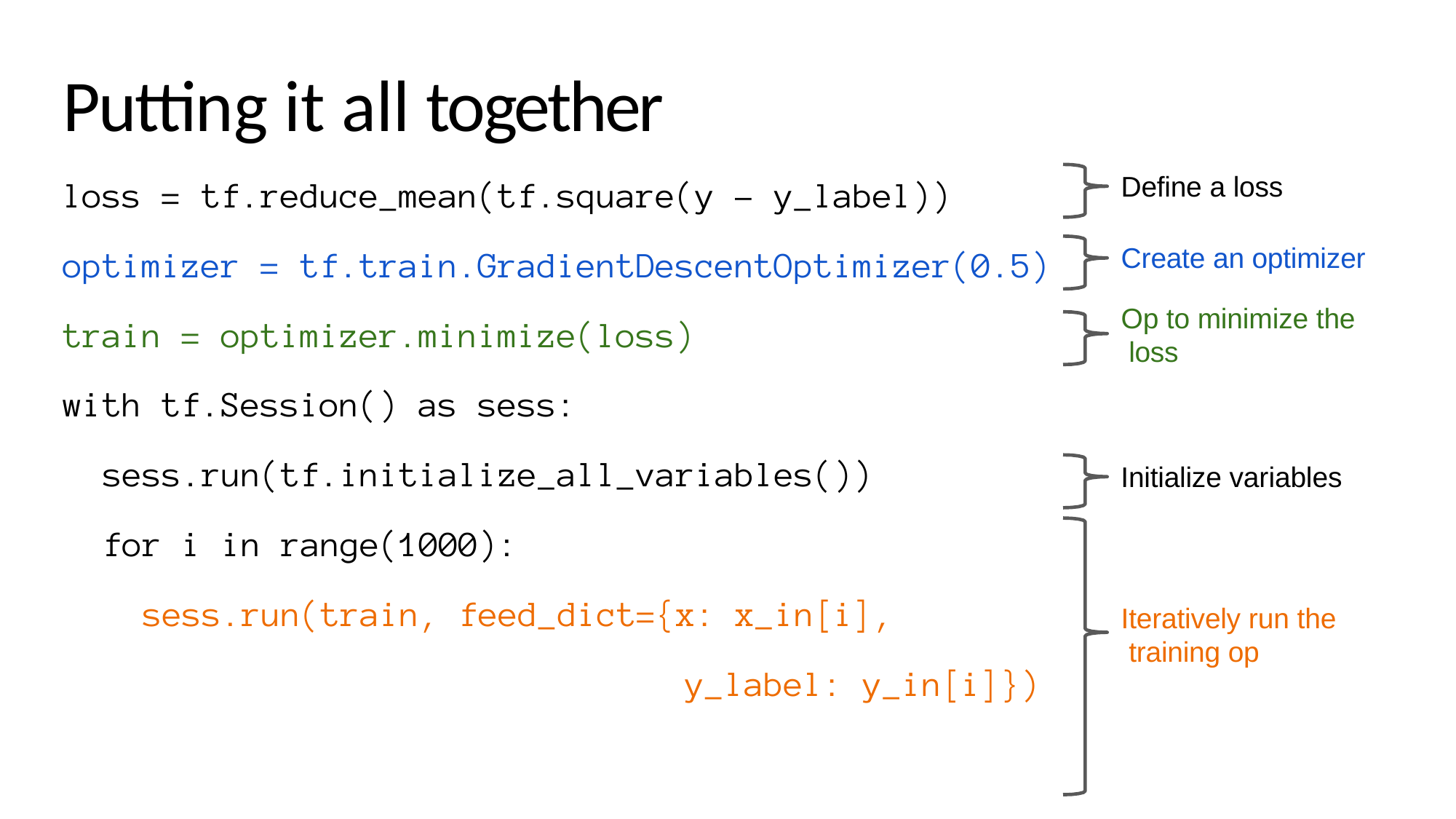

# Putting it all together

Define a loss
loss = tf.reduce_mean(tf.square(y - y_label))

Create an optimizer
Op to minimize the  loss
optimizer = tf.train.GradientDescentOptimizer(0.5)
train = optimizer.minimize(loss)

with tf.Session() as sess:
sess.run(tf.initialize_all_variables())

Initialize variables
for i in range(1000):
sess.run(train, feed_dict={x: x_in[i],
Iteratively run the  training op
y_label: y_in[i]})